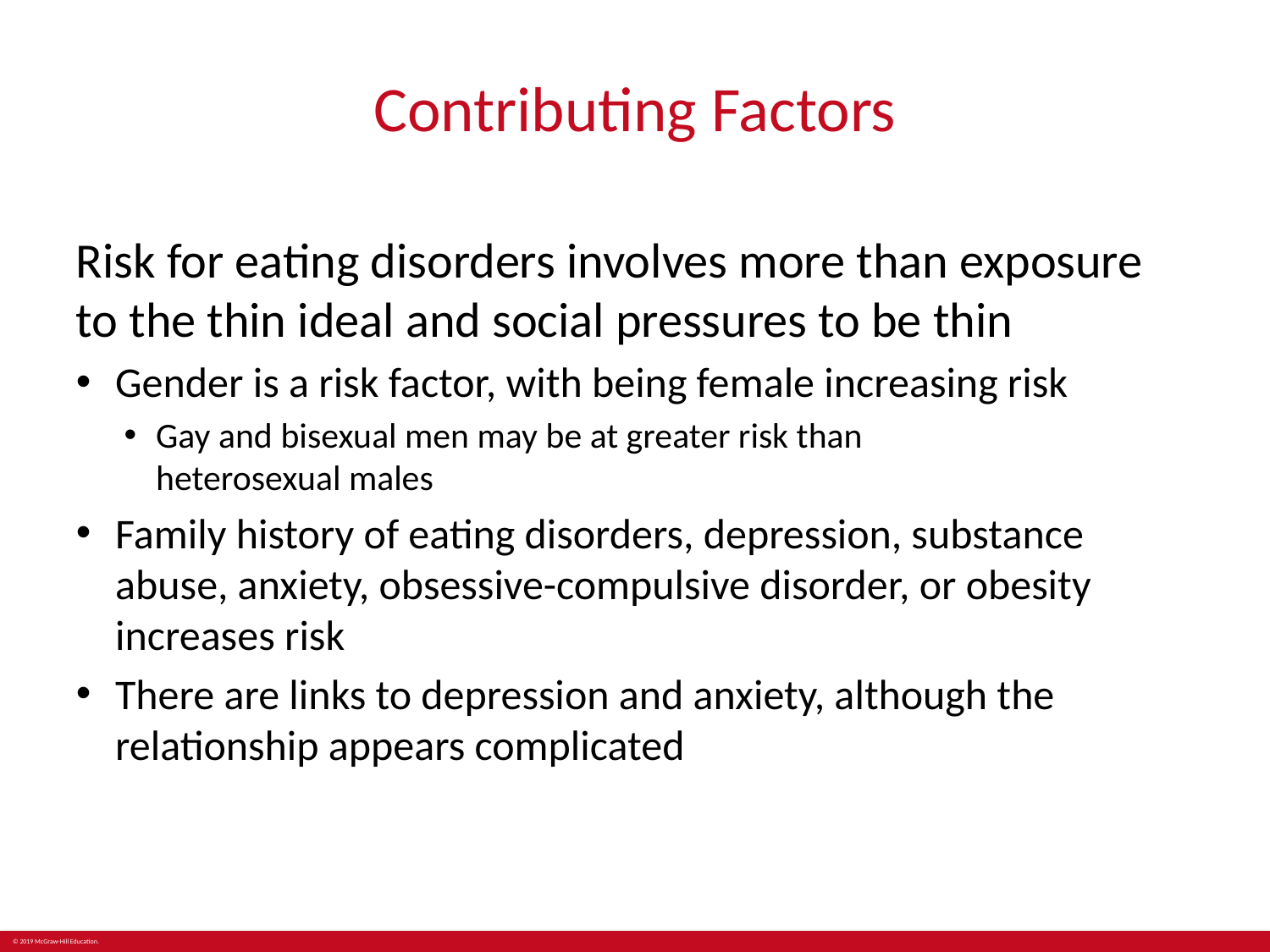

# Contributing Factors
Risk for eating disorders involves more than exposure to the thin ideal and social pressures to be thin
Gender is a risk factor, with being female increasing risk
Gay and bisexual men may be at greater risk than
heterosexual males
Family history of eating disorders, depression, substance abuse, anxiety, obsessive-compulsive disorder, or obesity increases risk
There are links to depression and anxiety, although the relationship appears complicated